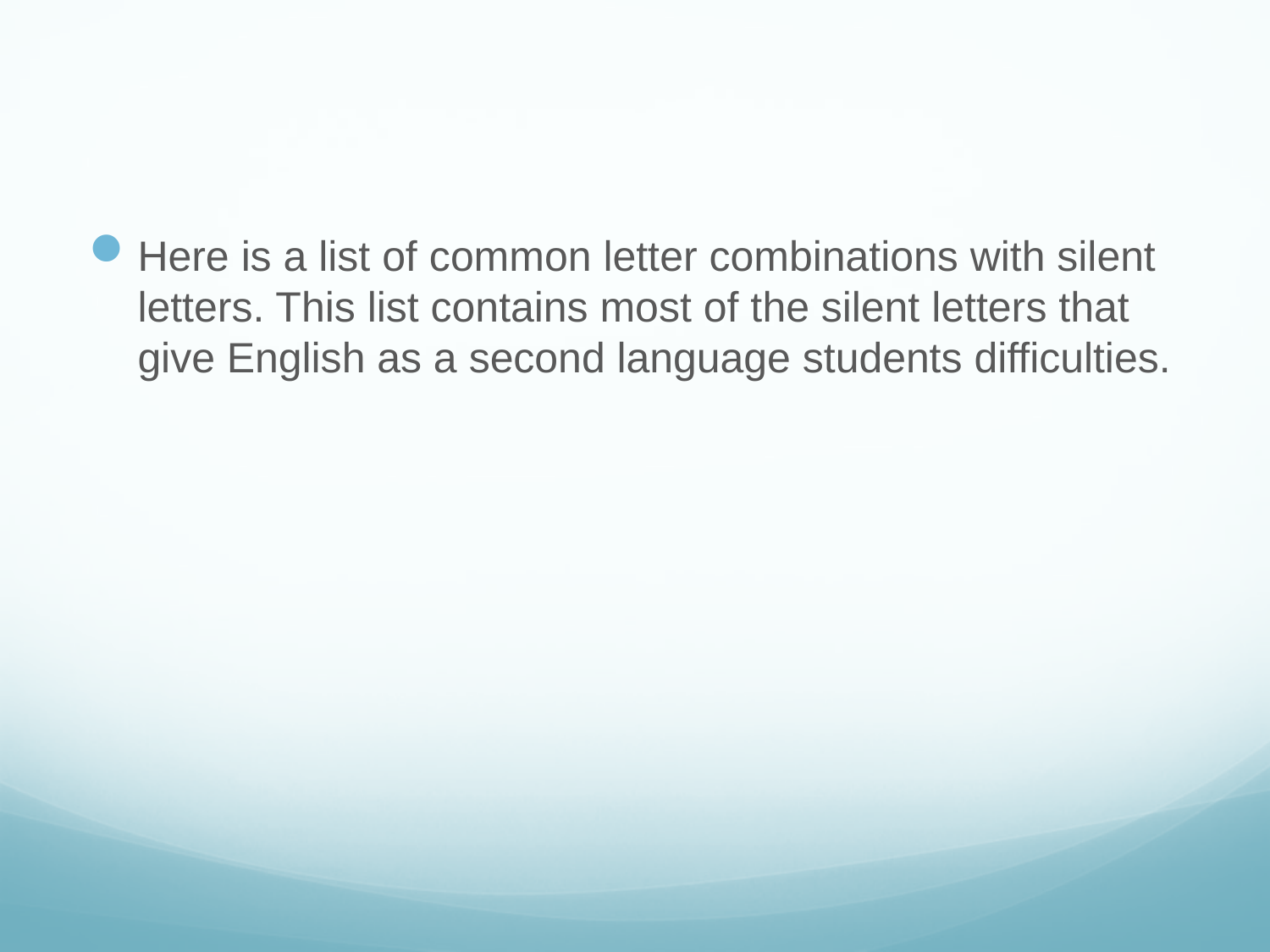

Here is a list of common letter combinations with silent letters. This list contains most of the silent letters that give English as a second language students difficulties.